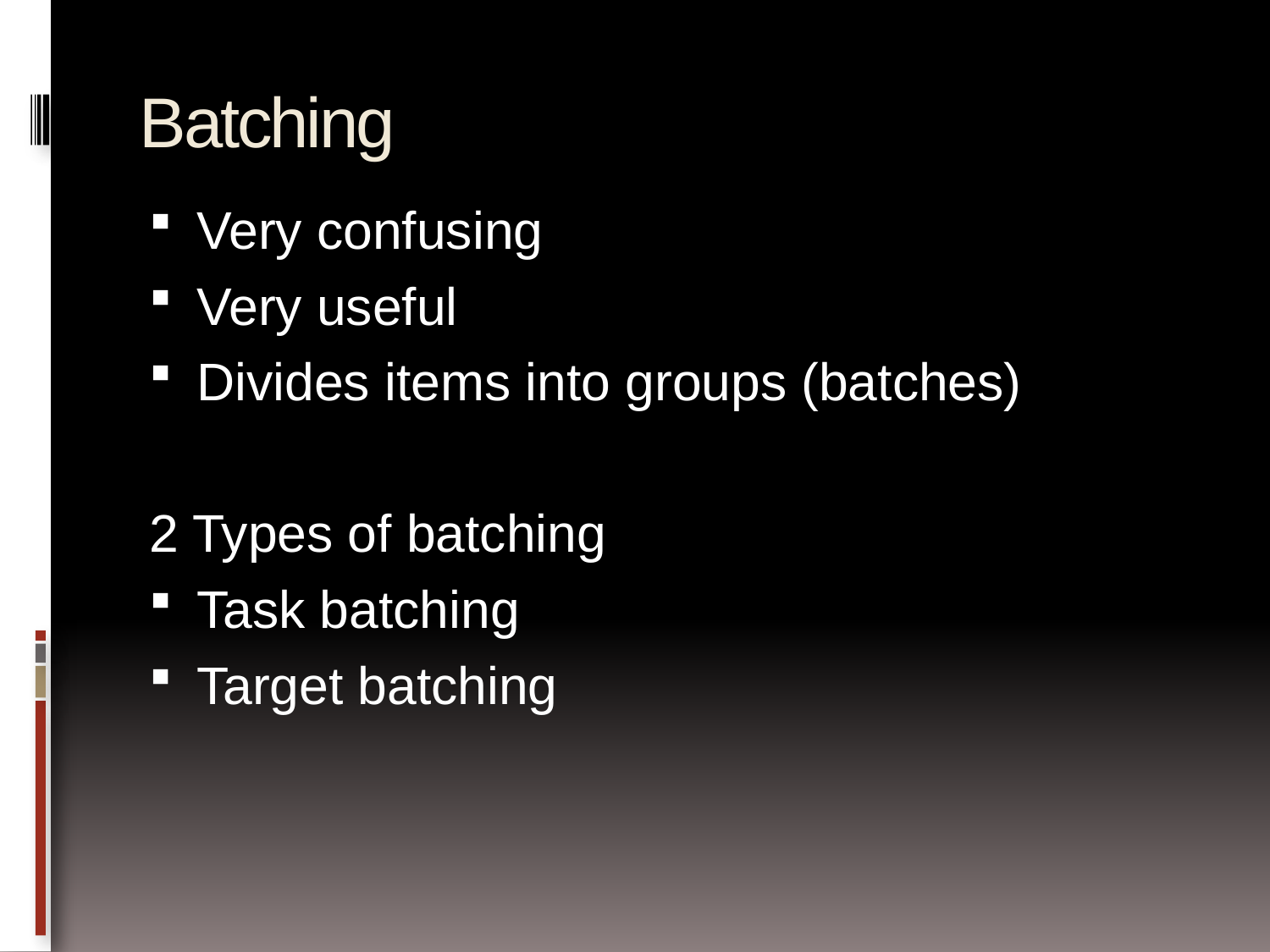

# Batching
Very confusing
Very useful
Divides items into groups (batches)

2 Types of batching
Task batching
Target batching